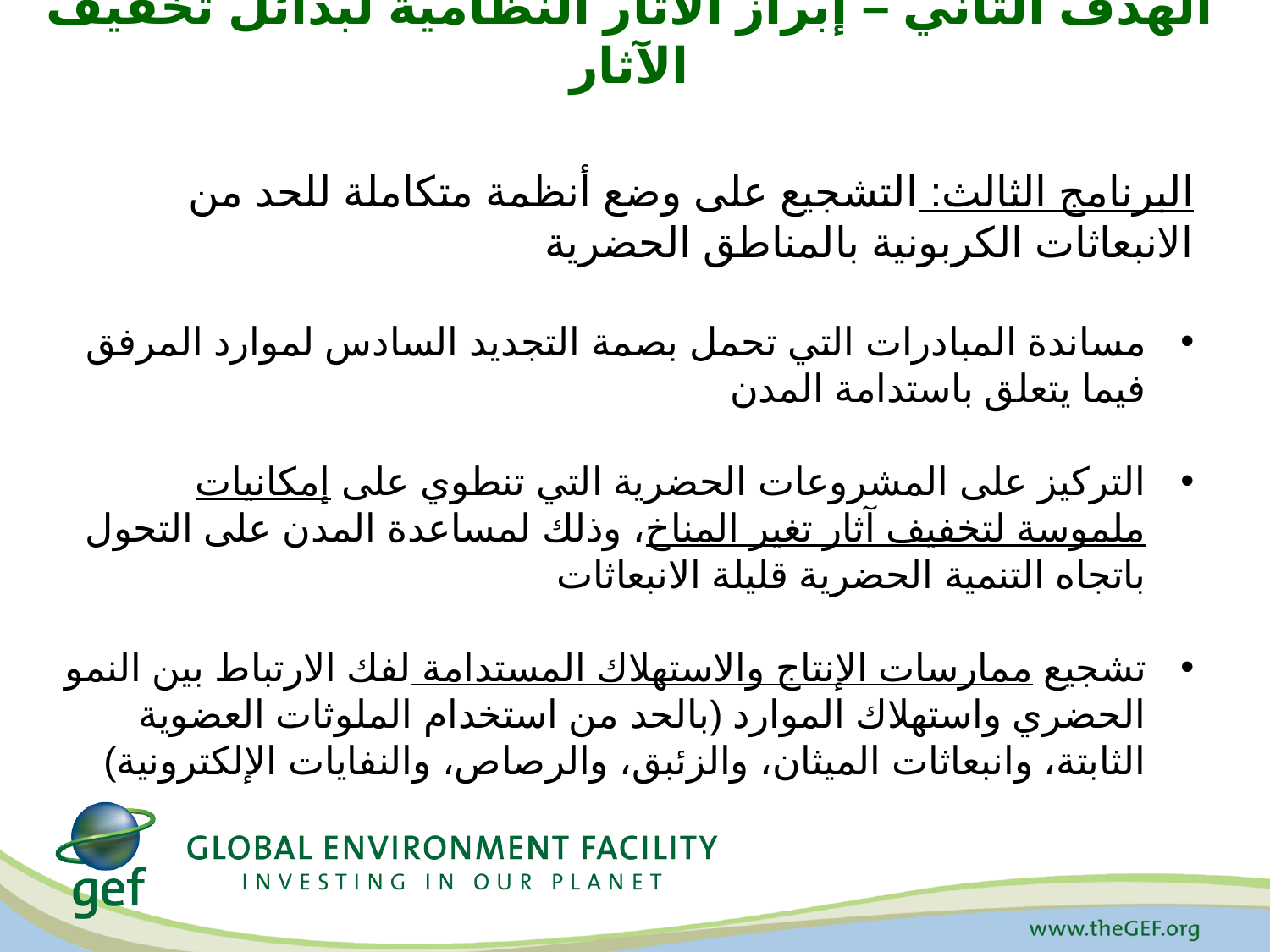

# الهدف الثاني – إبراز الآثار النظامية لبدائل تخفيف الآثار
البرنامج الثالث: التشجيع على وضع أنظمة متكاملة للحد من الانبعاثات الكربونية بالمناطق الحضرية

مساندة المبادرات التي تحمل بصمة التجديد السادس لموارد المرفق  فيما يتعلق باستدامة المدن

التركيز على المشروعات الحضرية التي تنطوي على إمكانيات ملموسة لتخفيف آثار تغير المناخ، وذلك لمساعدة المدن على التحول باتجاه التنمية الحضرية قليلة الانبعاثات

تشجيع ممارسات الإنتاج والاستهلاك المستدامة لفك الارتباط بين النمو الحضري واستهلاك الموارد (بالحد من استخدام الملوثات العضوية الثابتة، وانبعاثات الميثان، والزئبق، والرصاص، والنفايات الإلكترونية)